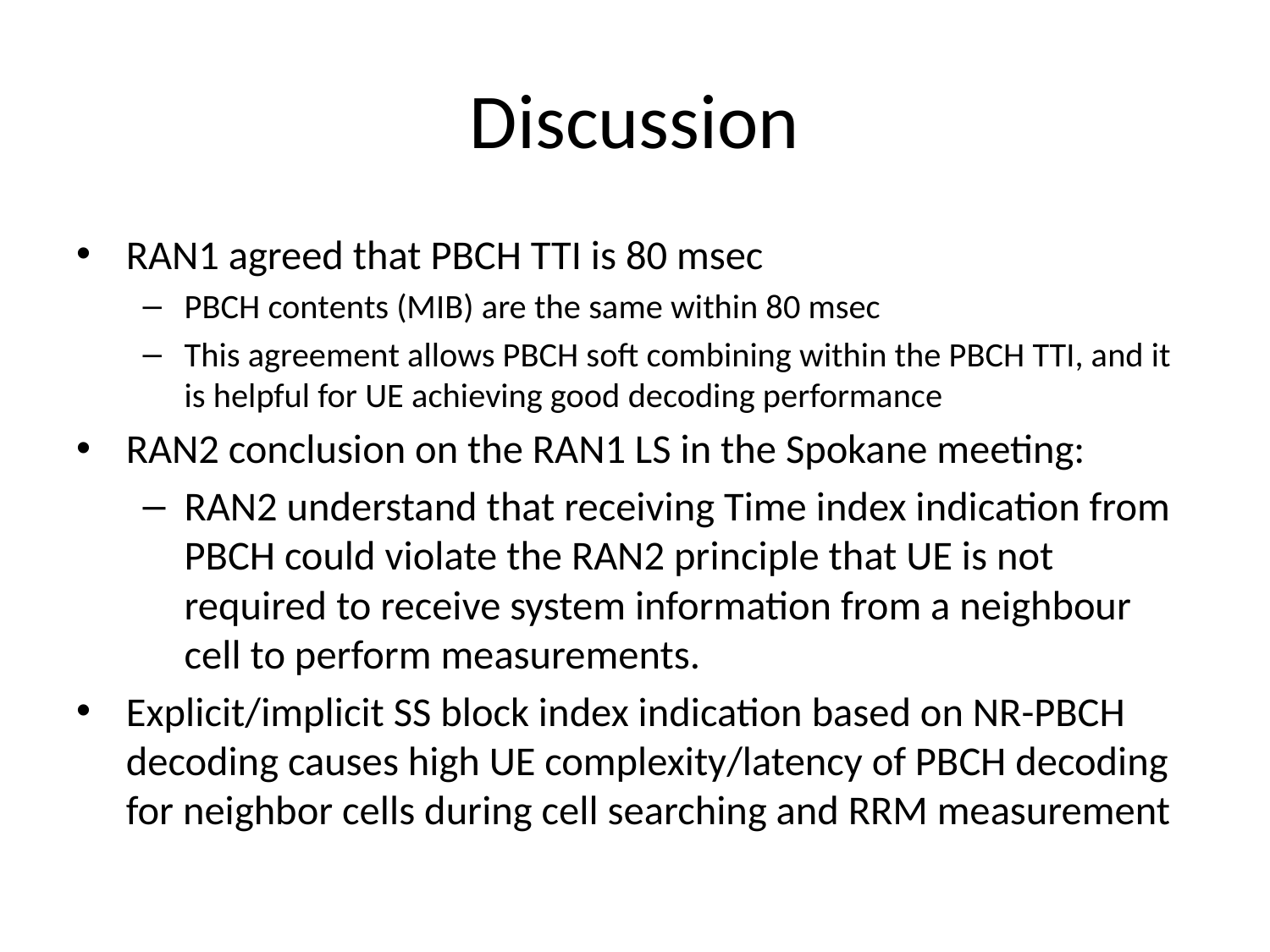

# Discussion
RAN1 agreed that PBCH TTI is 80 msec
PBCH contents (MIB) are the same within 80 msec
This agreement allows PBCH soft combining within the PBCH TTI, and it is helpful for UE achieving good decoding performance
RAN2 conclusion on the RAN1 LS in the Spokane meeting:
RAN2 understand that receiving Time index indication from PBCH could violate the RAN2 principle that UE is not required to receive system information from a neighbour cell to perform measurements.
Explicit/implicit SS block index indication based on NR-PBCH decoding causes high UE complexity/latency of PBCH decoding for neighbor cells during cell searching and RRM measurement